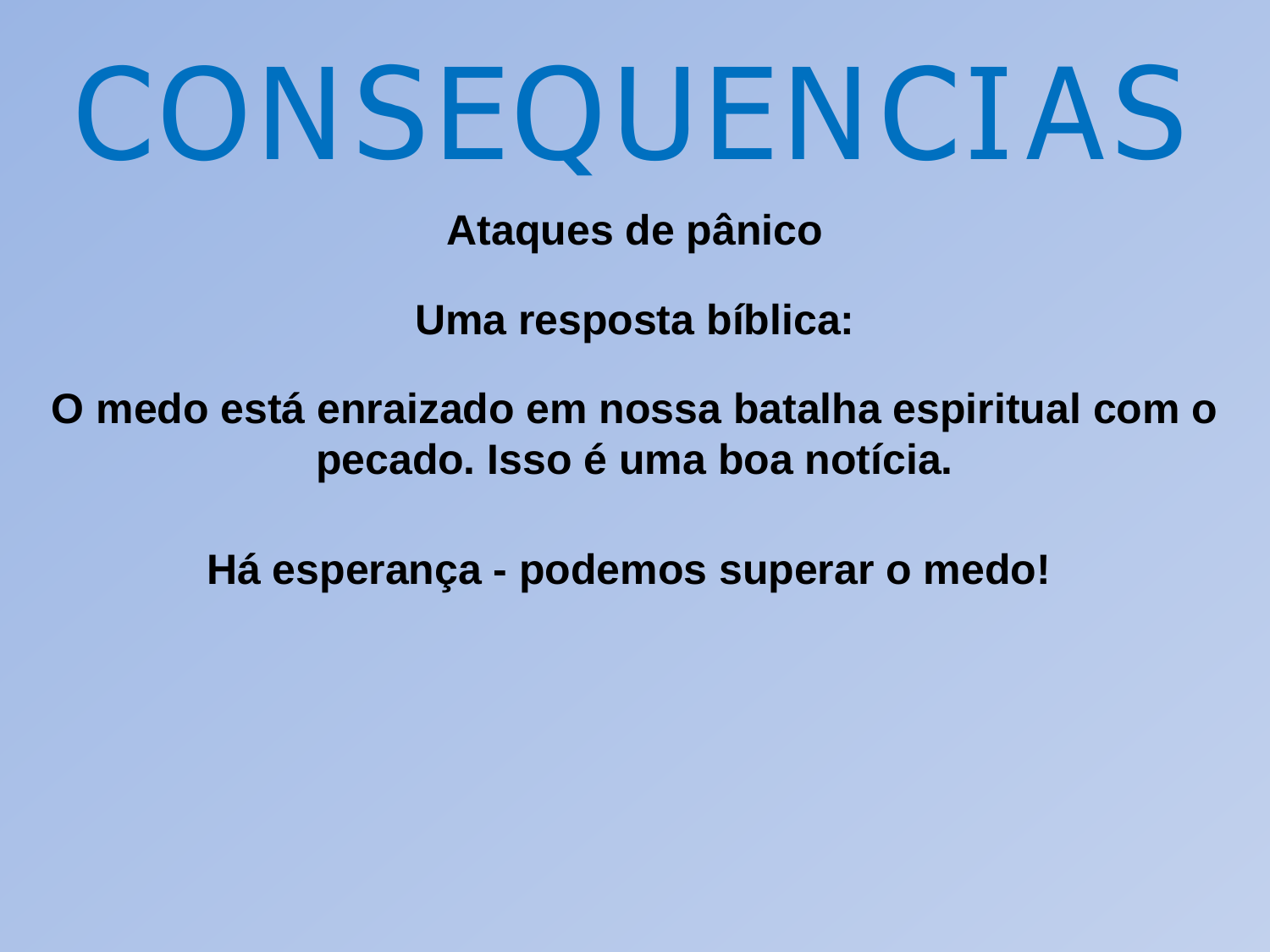

CONSEQUENCIAS

Ataques de pânico

Uma resposta bíblica:

O medo está enraizado em nossa batalha espiritual com o pecado. Isso é uma boa notícia.
Há esperança - podemos superar o medo!